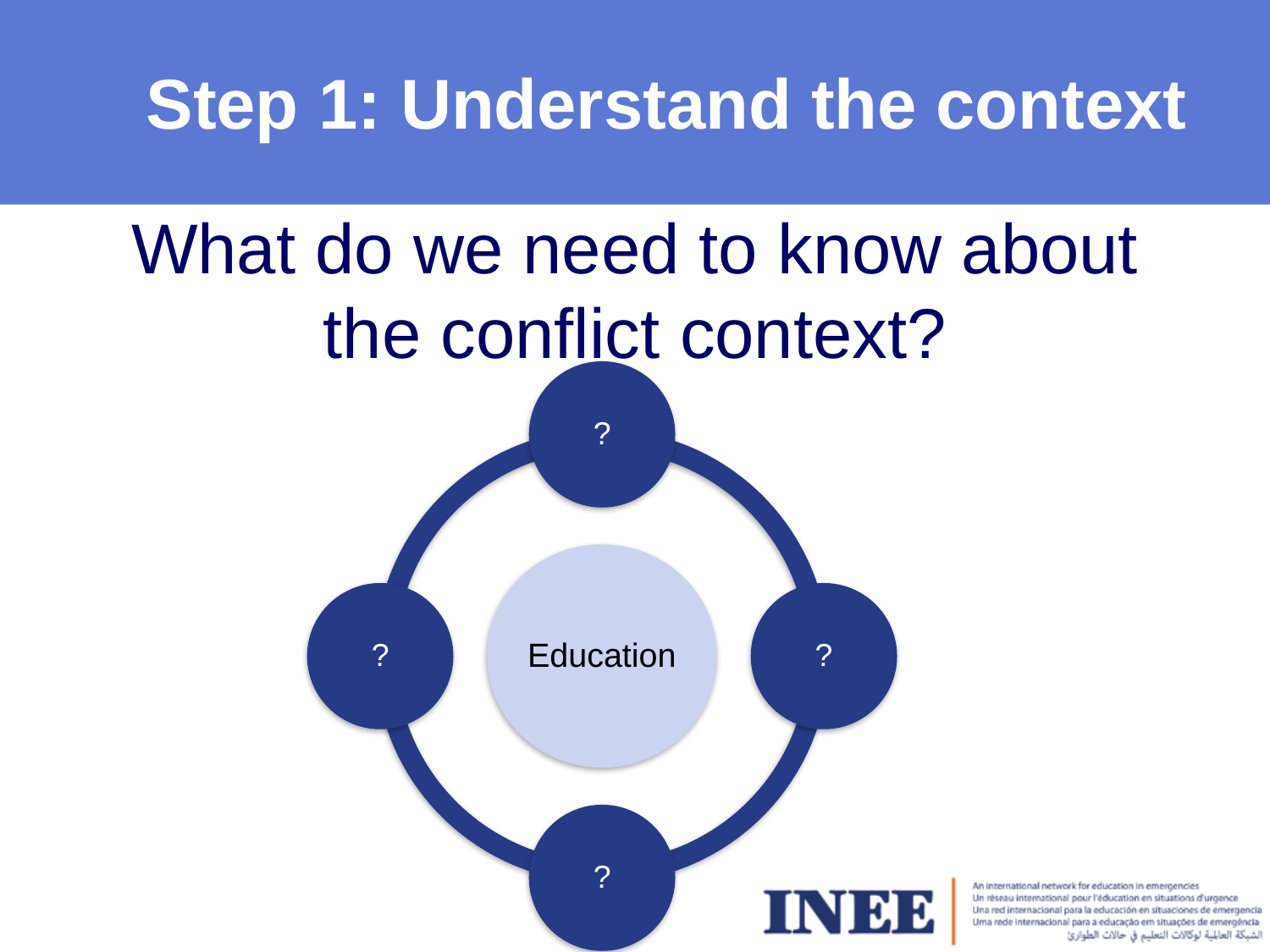

# Step 1: Understand the context
What do we need to know about the conflict context?
Education
?
?
?
?